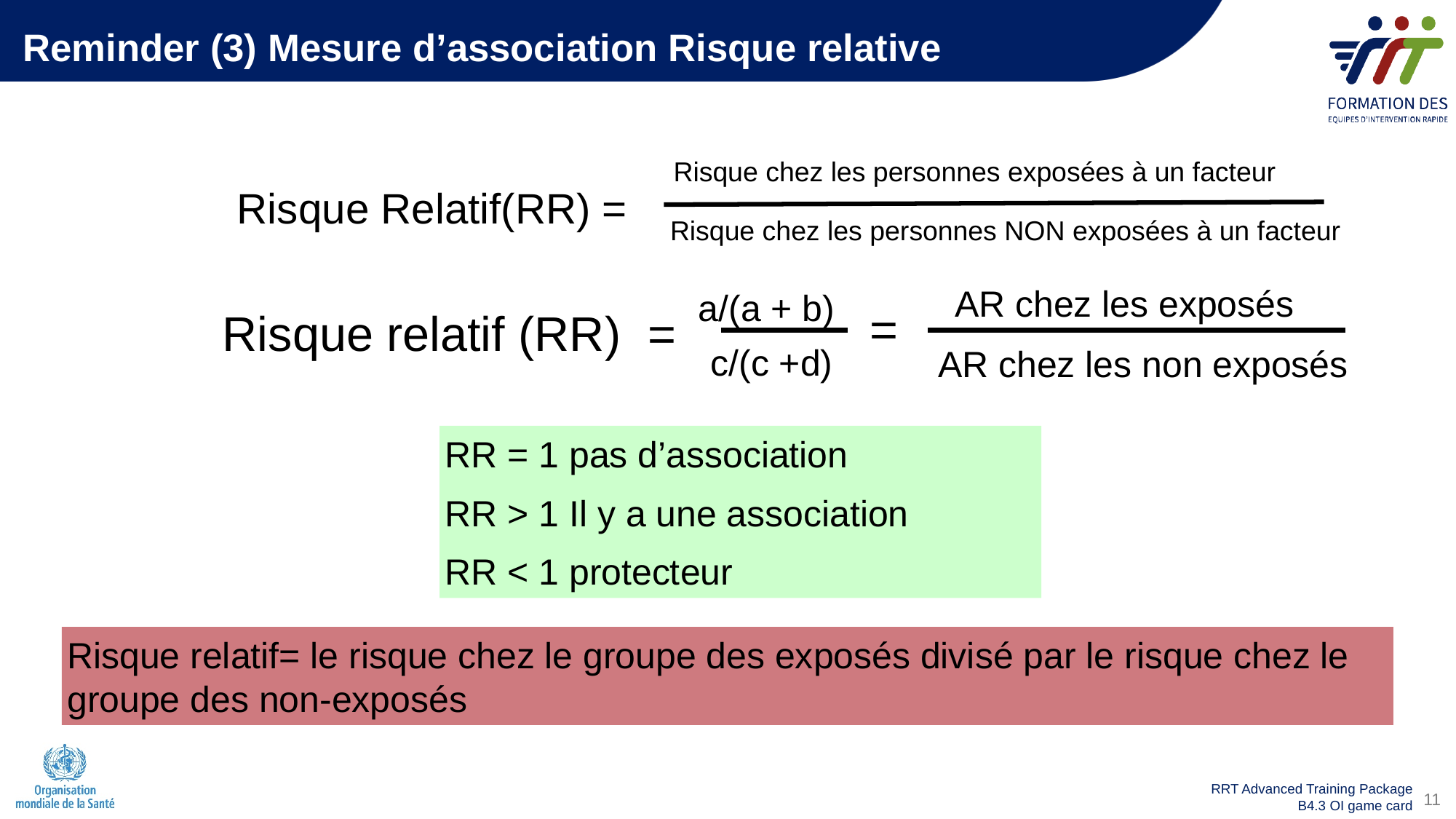

Reminder (3) Mesure d’association Risque relative
Risque chez les personnes exposées à un facteur
Risque Relatif(RR) =

Risque chez les personnes NON exposées à un facteur
AR chez les exposés
a/(a + b)

c/(c +d)
Risque relatif (RR)  =
=

AR chez les non exposés
RR = 1 pas d’association
RR > 1 Il y a une association
RR < 1 protecteur
Risque relatif= le risque chez le groupe des exposés divisé par le risque chez le groupe des non-exposés